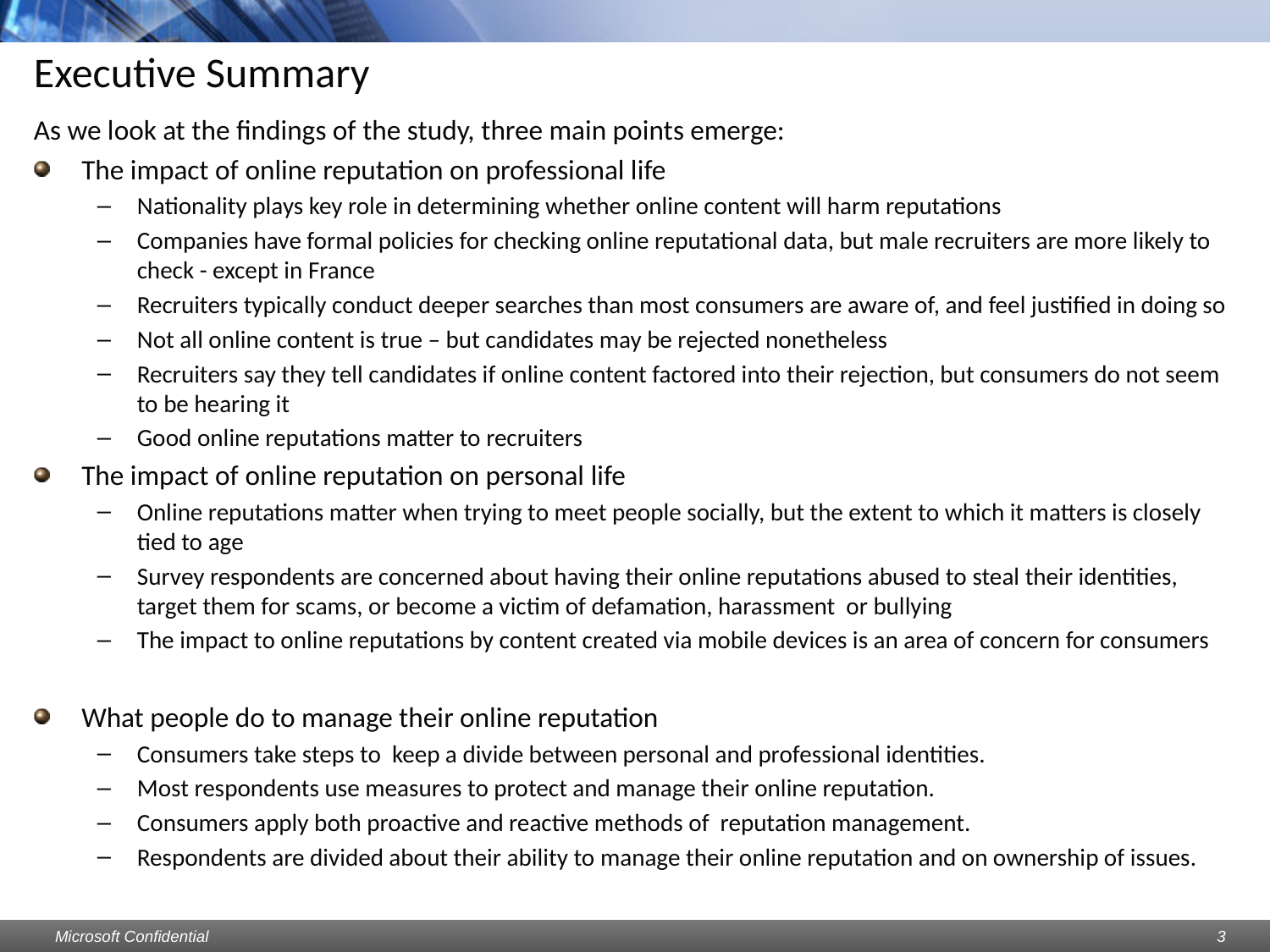

# Executive Summary
As we look at the findings of the study, three main points emerge:
The impact of online reputation on professional life
Nationality plays key role in determining whether online content will harm reputations
Companies have formal policies for checking online reputational data, but male recruiters are more likely to check - except in France
Recruiters typically conduct deeper searches than most consumers are aware of, and feel justified in doing so
Not all online content is true – but candidates may be rejected nonetheless
Recruiters say they tell candidates if online content factored into their rejection, but consumers do not seem to be hearing it
Good online reputations matter to recruiters
The impact of online reputation on personal life
Online reputations matter when trying to meet people socially, but the extent to which it matters is closely tied to age
Survey respondents are concerned about having their online reputations abused to steal their identities, target them for scams, or become a victim of defamation, harassment  or bullying
The impact to online reputations by content created via mobile devices is an area of concern for consumers

What people do to manage their online reputation
Consumers take steps to  keep a divide between personal and professional identities.
Most respondents use measures to protect and manage their online reputation.
Consumers apply both proactive and reactive methods of  reputation management.
Respondents are divided about their ability to manage their online reputation and on ownership of issues.